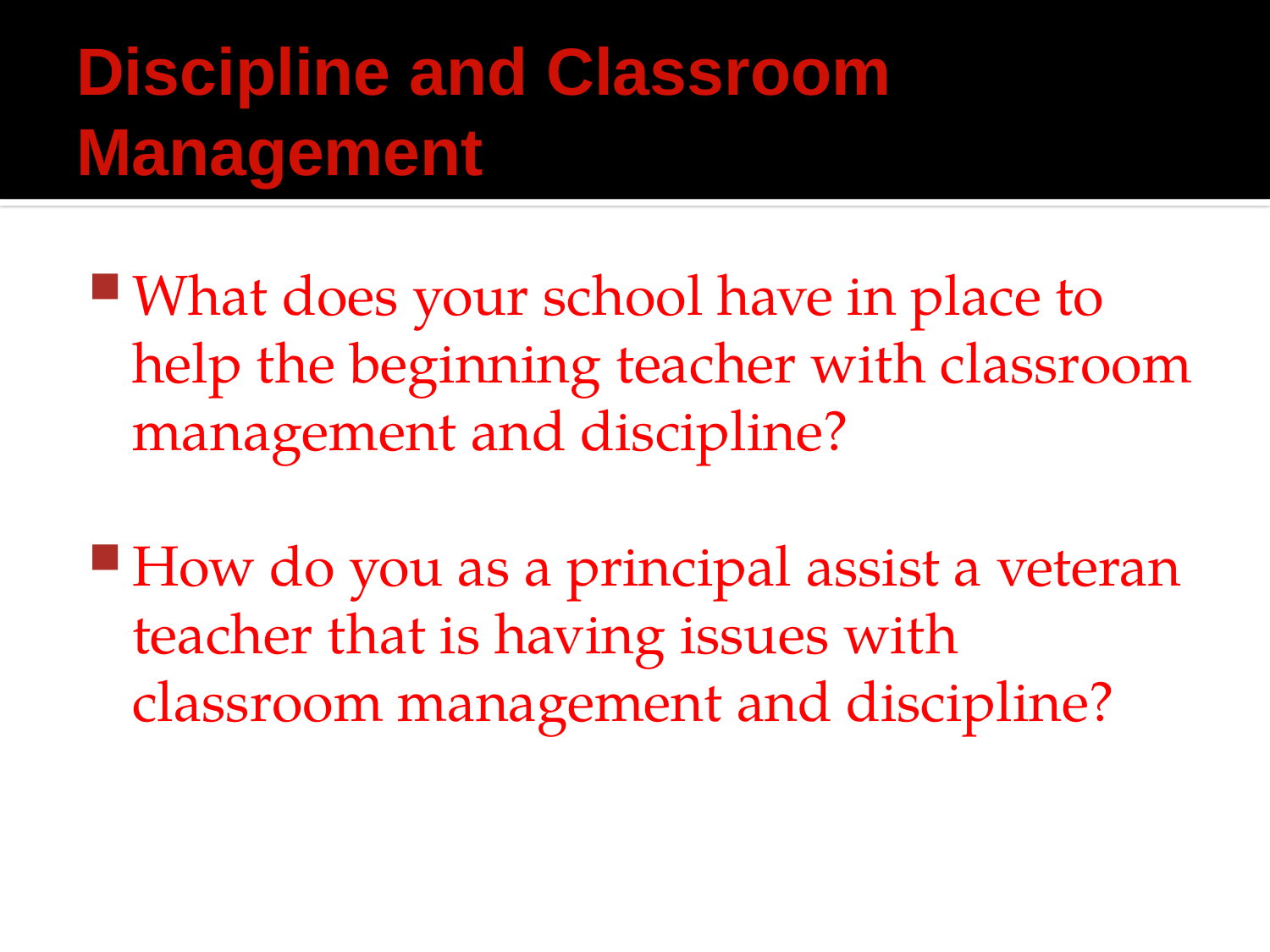

# Discipline and Classroom Management
What does your school have in place to help the beginning teacher with classroom management and discipline?

How do you as a principal assist a veteran teacher that is having issues with classroom management and discipline?